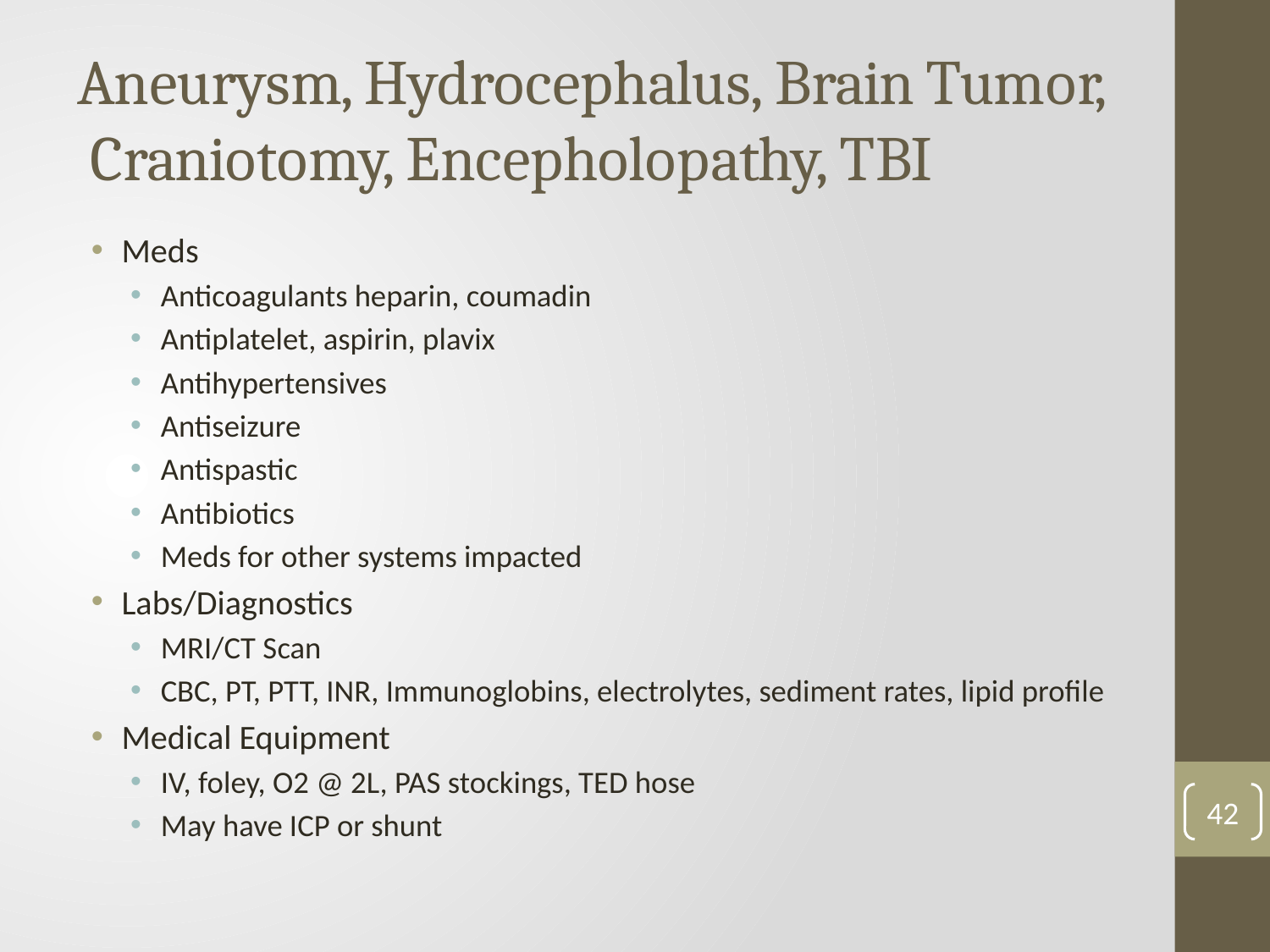

# Aneurysm, Hydrocephalus, Brain Tumor,  Craniotomy, Encepholopathy, TBI
Meds
Anticoagulants heparin, coumadin
Antiplatelet, aspirin, plavix
Antihypertensives
Antiseizure
Antispastic
Antibiotics
Meds for other systems impacted
Labs/Diagnostics
MRI/CT Scan
CBC, PT, PTT, INR, Immunoglobins, electrolytes, sediment rates, lipid profile
Medical Equipment
IV, foley, O2 @ 2L, PAS stockings, TED hose
May have ICP or shunt
42